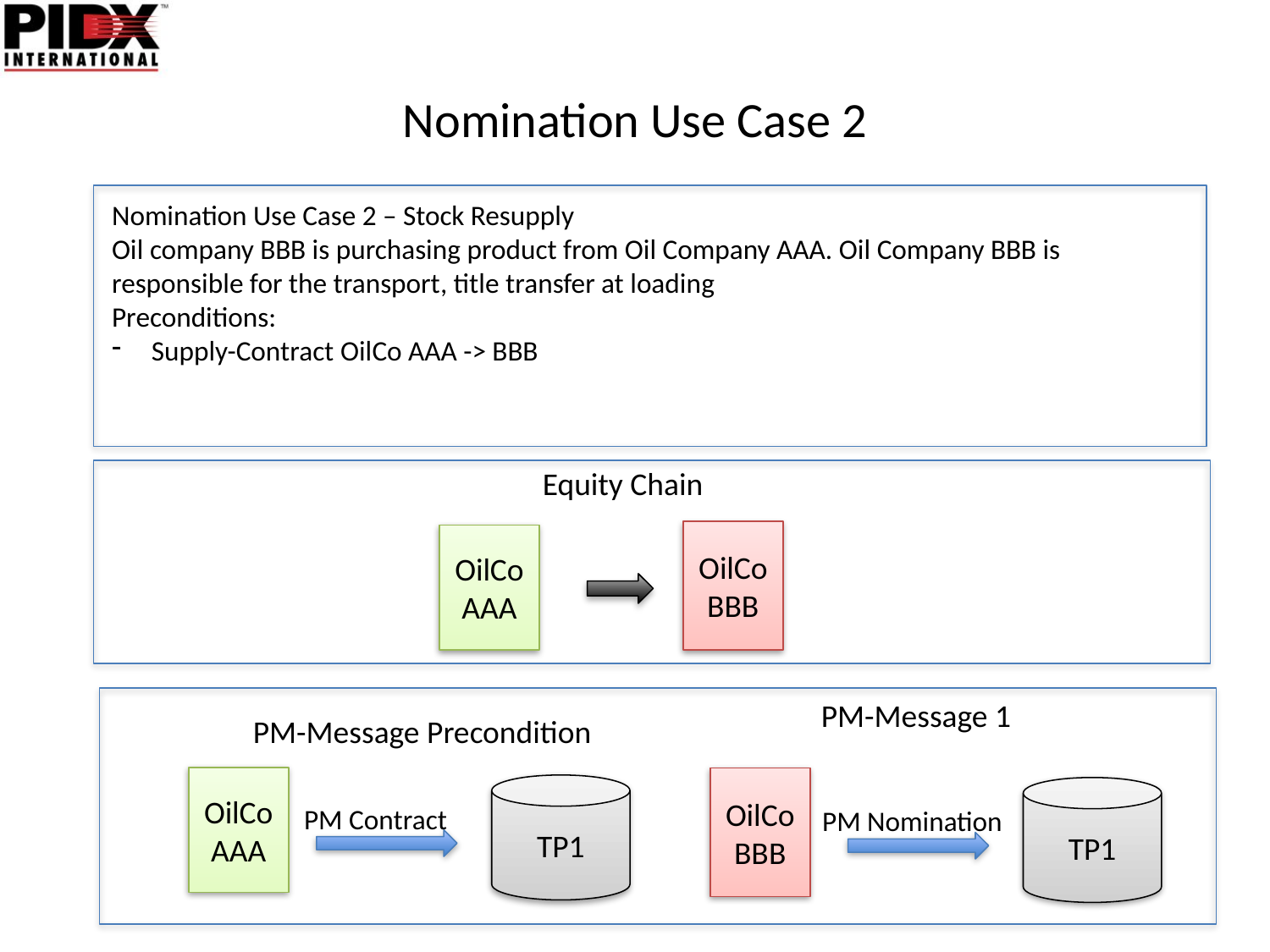

# Nomination Use Case 2

Nomination Use Case 2 – Stock Resupply
Oil company BBB is purchasing product from Oil Company AAA. Oil Company BBB is responsible for the transport, title transfer at loading
Preconditions:
Supply-Contract OilCo AAA -> BBB

Equity Chain

OilCo
BBB
OilCo
AAA

PM-Message 1
PM-Message Precondition
OilCo
AAA
OilCo
BBB
TP1
TP1
PM Contract
PM Nomination